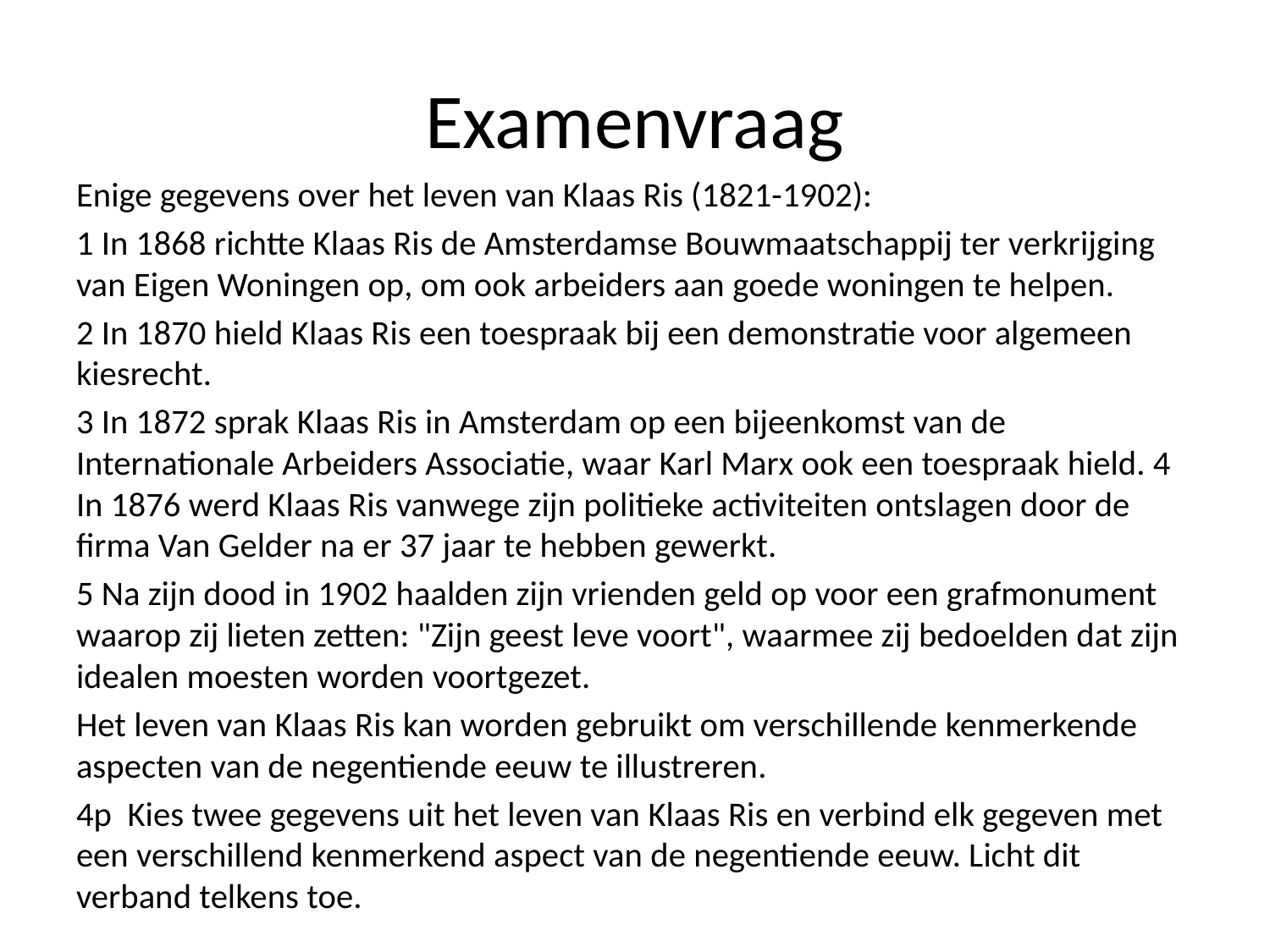

# Examenvraag
Enige gegevens over het leven van Klaas Ris (1821-1902):
1 In 1868 richtte Klaas Ris de Amsterdamse Bouwmaatschappij ter verkrijging van Eigen Woningen op, om ook arbeiders aan goede woningen te helpen.
2 In 1870 hield Klaas Ris een toespraak bij een demonstratie voor algemeen kiesrecht.
3 In 1872 sprak Klaas Ris in Amsterdam op een bijeenkomst van de Internationale Arbeiders Associatie, waar Karl Marx ook een toespraak hield. 4 In 1876 werd Klaas Ris vanwege zijn politieke activiteiten ontslagen door de firma Van Gelder na er 37 jaar te hebben gewerkt.
5 Na zijn dood in 1902 haalden zijn vrienden geld op voor een grafmonument waarop zij lieten zetten: "Zijn geest leve voort", waarmee zij bedoelden dat zijn idealen moesten worden voortgezet.
Het leven van Klaas Ris kan worden gebruikt om verschillende kenmerkende aspecten van de negentiende eeuw te illustreren.
4p  Kies twee gegevens uit het leven van Klaas Ris en verbind elk gegeven met een verschillend kenmerkend aspect van de negentiende eeuw. Licht dit verband telkens toe.